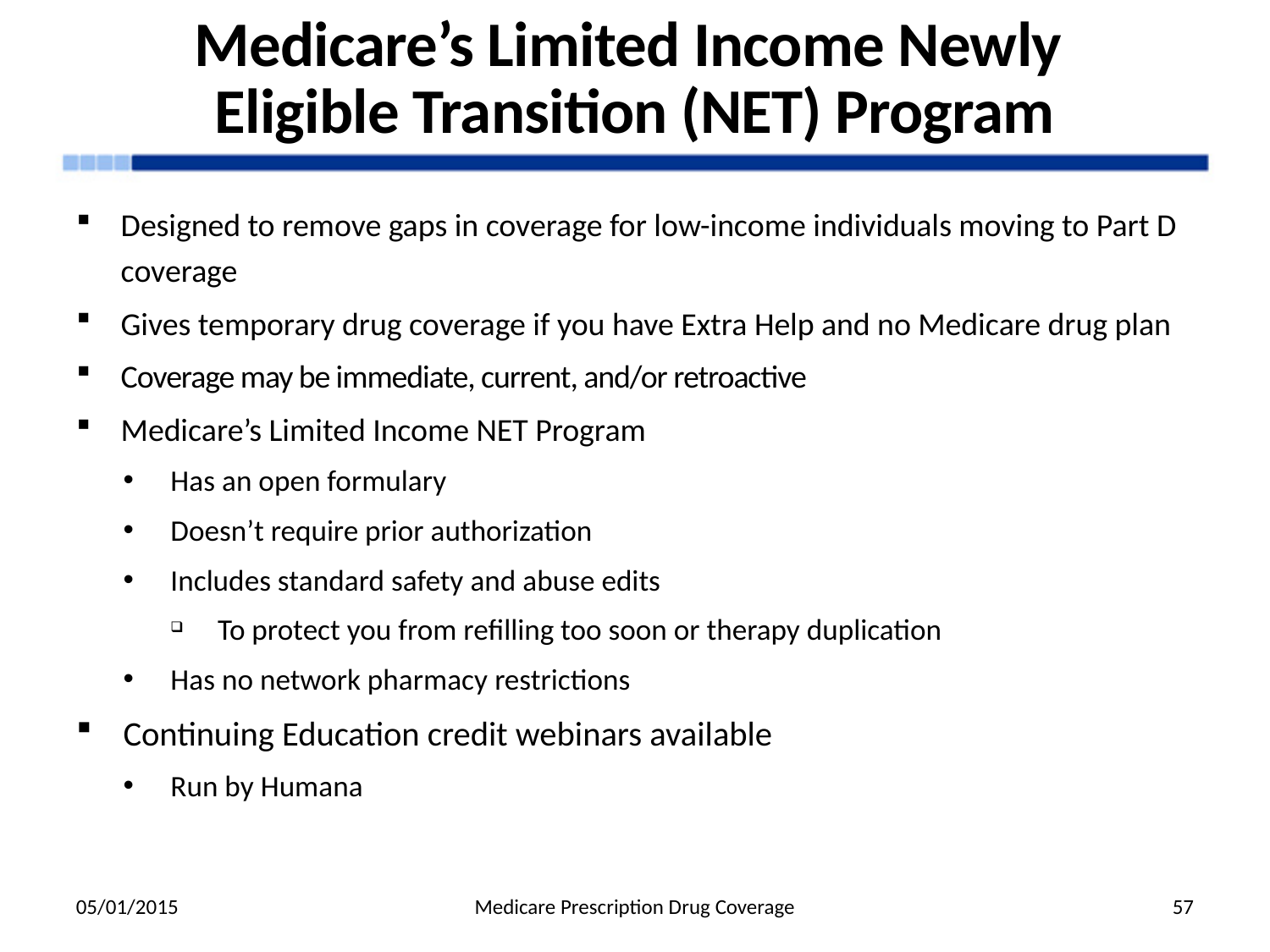

# Medicare’s Limited Income Newly Eligible Transition (NET) Program
Designed to remove gaps in coverage for low-income individuals moving to Part D coverage
Gives temporary drug coverage if you have Extra Help and no Medicare drug plan
Coverage may be immediate, current, and/or retroactive
Medicare’s Limited Income NET Program
Has an open formulary
Doesn’t require prior authorization
Includes standard safety and abuse edits
To protect you from refilling too soon or therapy duplication
Has no network pharmacy restrictions
Continuing Education credit webinars available
Run by Humana

05/01/2015
Medicare Prescription Drug Coverage
57